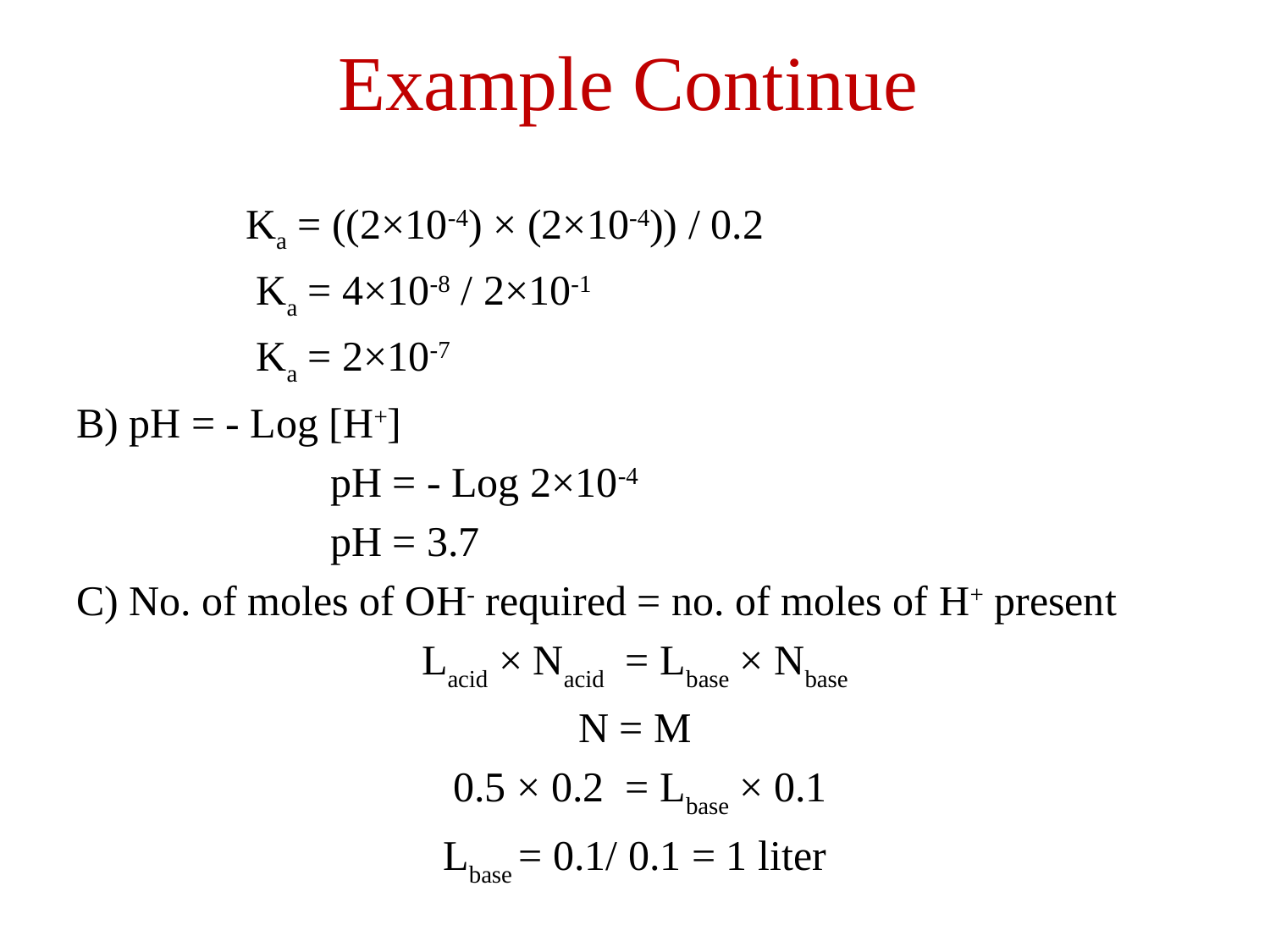

# Example Continue
	    Ka = ((2×10-4) × (2×10-4)) / 0.2
	     Ka = 4×10-8 / 2×10-1
	     Ka = 2×10-7
B) pH = - Log [H+]
		pH = - Log 2×10-4
		pH = 3.7
C) No. of moles of OH- required = no. of moles of H+ present
Lacid × Nacid  = Lbase × Nbase
N = M
 0.5 × 0.2  = Lbase × 0.1
Lbase = 0.1/ 0.1 = 1 liter